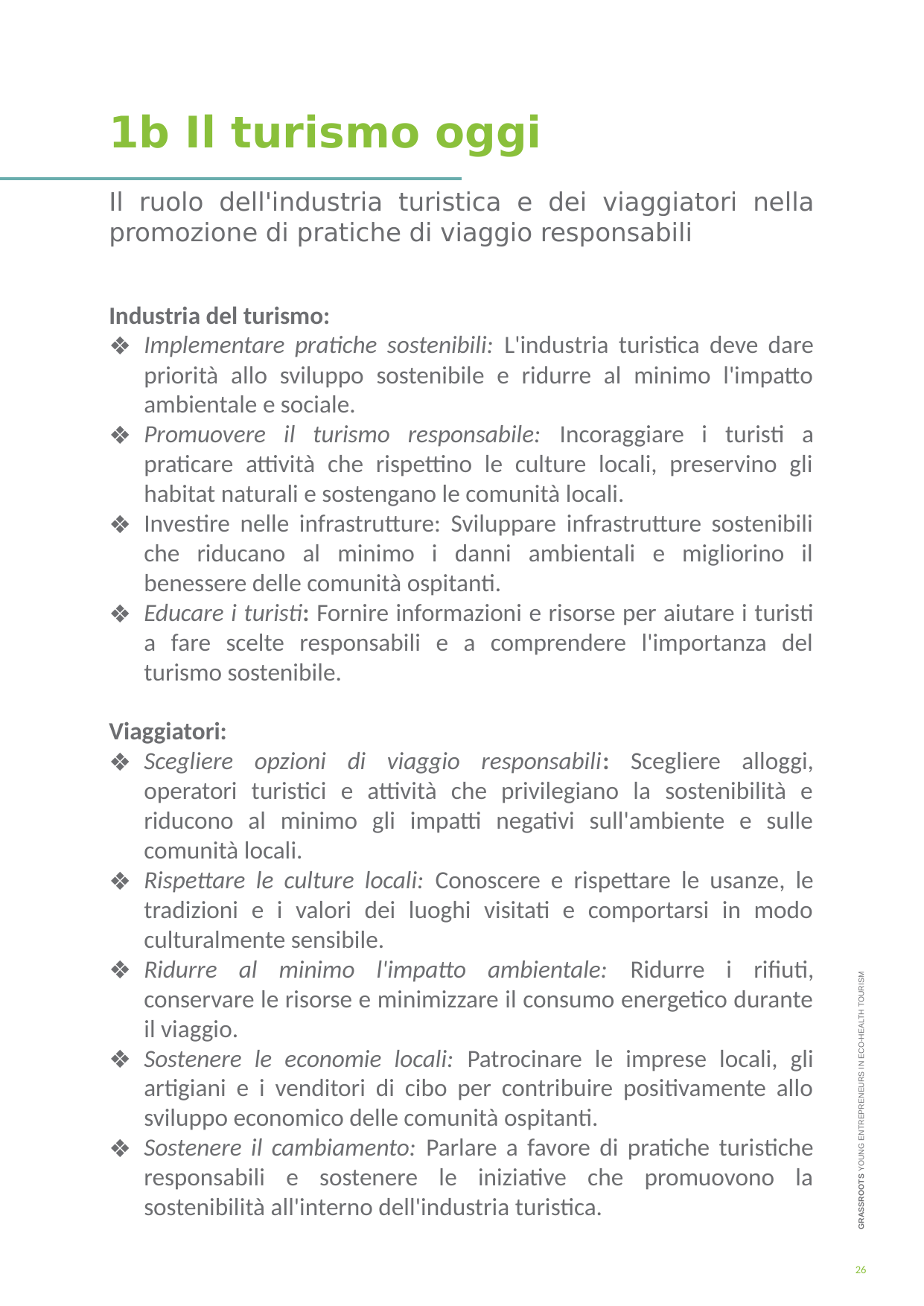

1b Il turismo oggi
Il ruolo dell'industria turistica e dei viaggiatori nella promozione di pratiche di viaggio responsabili
Industria del turismo:
Implementare pratiche sostenibili: L'industria turistica deve dare priorità allo sviluppo sostenibile e ridurre al minimo l'impatto ambientale e sociale.
Promuovere il turismo responsabile: Incoraggiare i turisti a praticare attività che rispettino le culture locali, preservino gli habitat naturali e sostengano le comunità locali.
Investire nelle infrastrutture: Sviluppare infrastrutture sostenibili che riducano al minimo i danni ambientali e migliorino il benessere delle comunità ospitanti.
Educare i turisti: Fornire informazioni e risorse per aiutare i turisti a fare scelte responsabili e a comprendere l'importanza del turismo sostenibile.

Viaggiatori:
Scegliere opzioni di viaggio responsabili: Scegliere alloggi, operatori turistici e attività che privilegiano la sostenibilità e riducono al minimo gli impatti negativi sull'ambiente e sulle comunità locali.
Rispettare le culture locali: Conoscere e rispettare le usanze, le tradizioni e i valori dei luoghi visitati e comportarsi in modo culturalmente sensibile.
Ridurre al minimo l'impatto ambientale: Ridurre i rifiuti, conservare le risorse e minimizzare il consumo energetico durante il viaggio.
Sostenere le economie locali: Patrocinare le imprese locali, gli artigiani e i venditori di cibo per contribuire positivamente allo sviluppo economico delle comunità ospitanti.
Sostenere il cambiamento: Parlare a favore di pratiche turistiche responsabili e sostenere le iniziative che promuovono la sostenibilità all'interno dell'industria turistica.

26